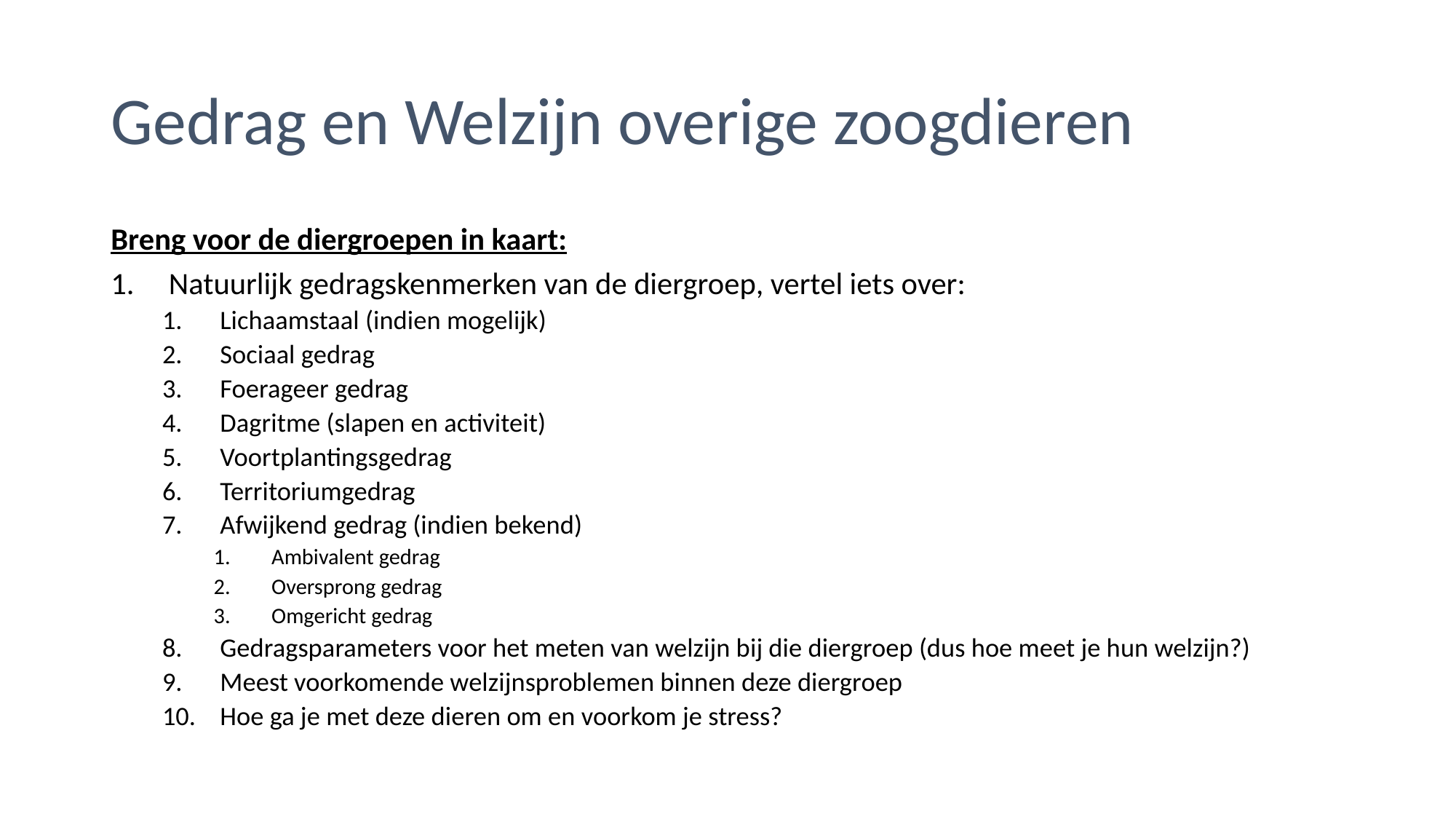

# Gedrag en Welzijn overige zoogdieren
Breng voor de diergroepen in kaart:
Natuurlijk gedragskenmerken van de diergroep, vertel iets over:
Lichaamstaal (indien mogelijk)
Sociaal gedrag
Foerageer gedrag
Dagritme (slapen en activiteit)
Voortplantingsgedrag
Territoriumgedrag
Afwijkend gedrag (indien bekend)
Ambivalent gedrag
Oversprong gedrag
Omgericht gedrag
Gedragsparameters voor het meten van welzijn bij die diergroep (dus hoe meet je hun welzijn?)
Meest voorkomende welzijnsproblemen binnen deze diergroep
Hoe ga je met deze dieren om en voorkom je stress?